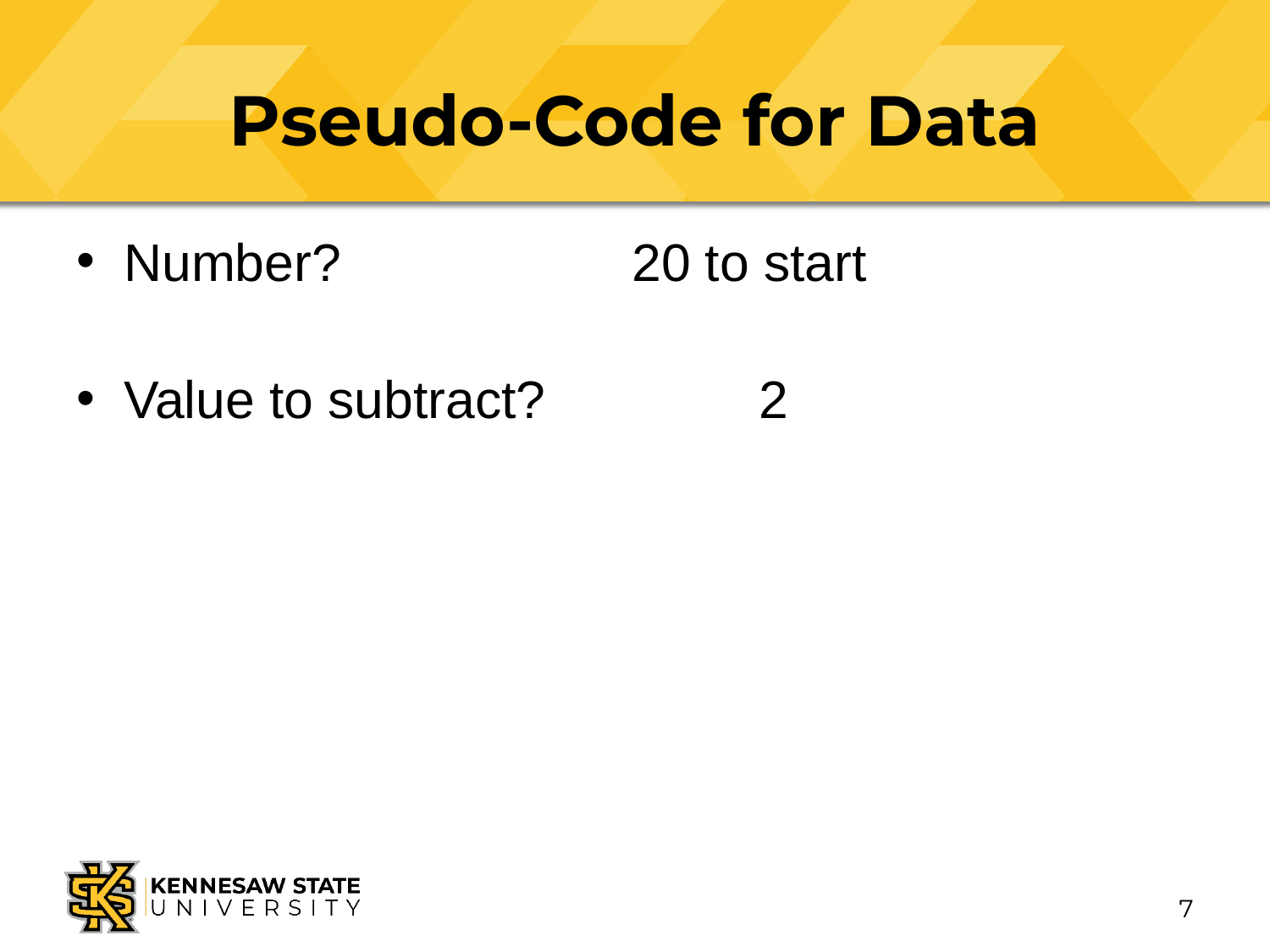

# Pseudo-Code for Data
Number?			20 to start
Value to subtract?		2
7